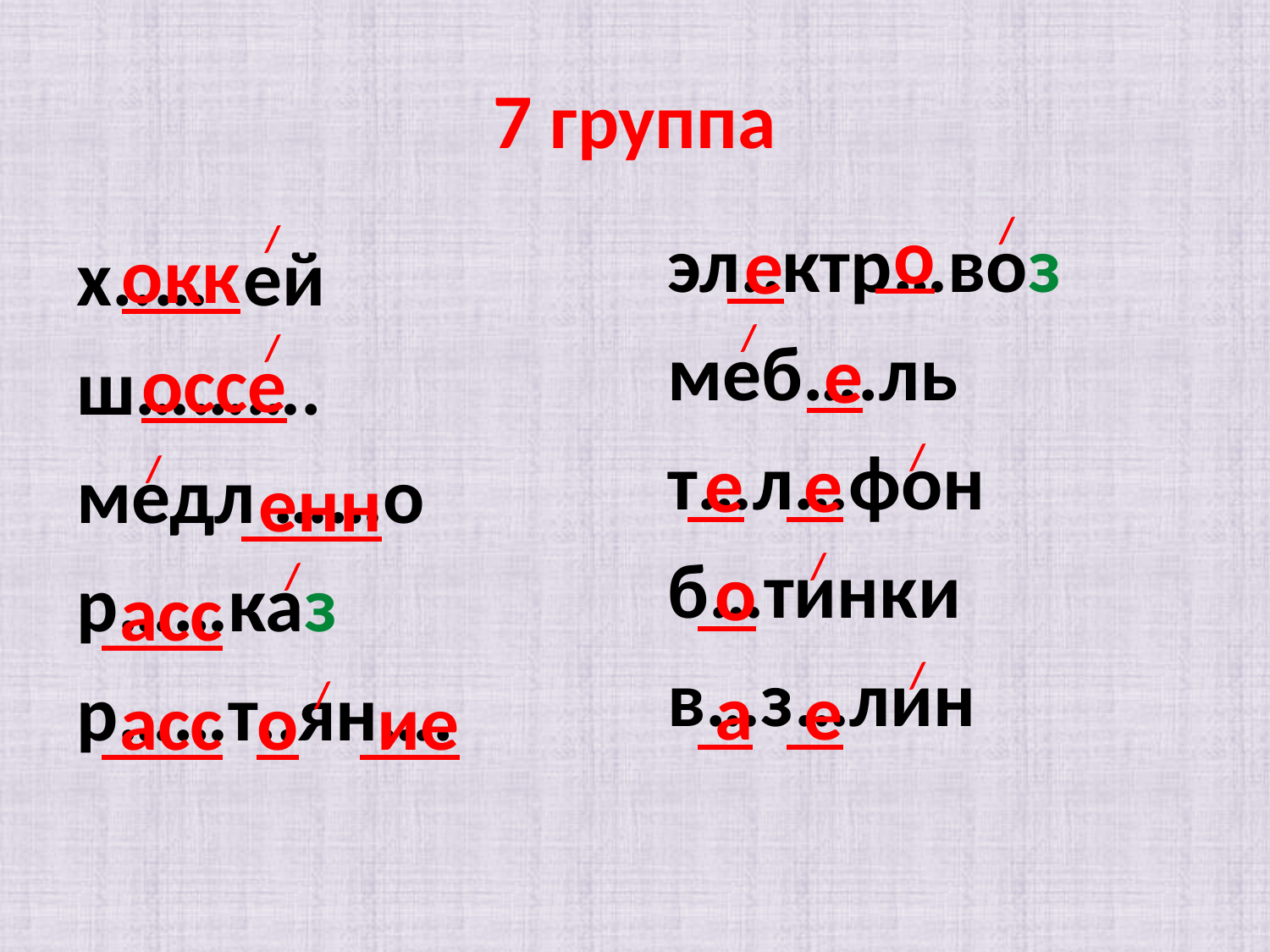

# 7 группа
/
/
эл..ктр…воз
меб….ль
т…л…фон
б…тинки
в…з…лин

 о
х..…  ей
ш……….
медл ……о
р……каз
р……т..ян….

 е
окк
/
/
 е
оссе
/
/
 е
 е
 енн
/
/
 о
 асс
/
/
о
 а
 е
 асс
 ие